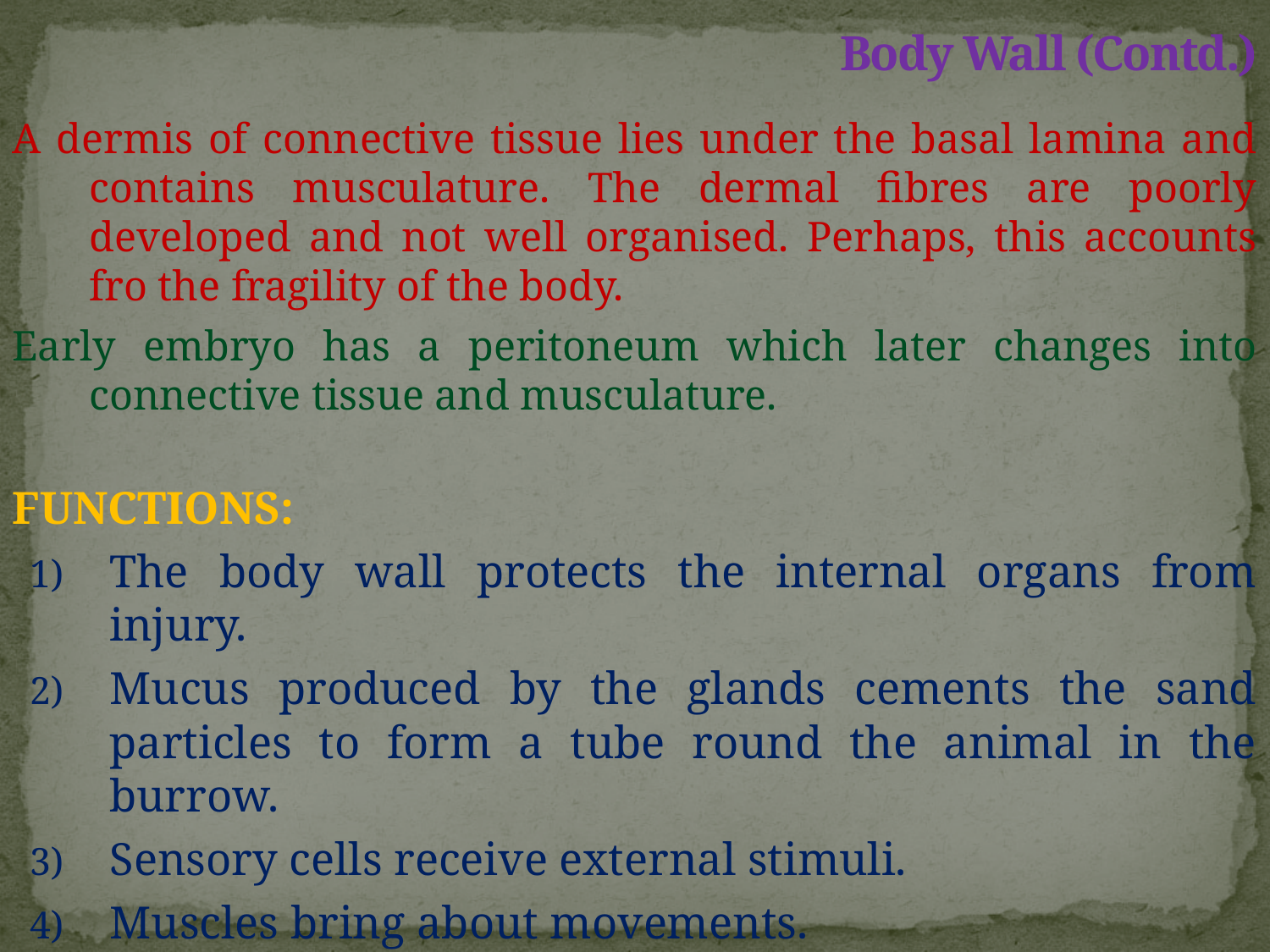

# Body Wall (Contd.)
A dermis of connective tissue lies under the basal lamina and contains musculature. The dermal fibres are poorly developed and not well organised. Perhaps, this accounts fro the fragility of the body.
Early embryo has a peritoneum which later changes into connective tissue and musculature.

FUNCTIONS:
The body wall protects the internal organs from injury.
Mucus produced by the glands cements the sand particles to form a tube round the animal in the burrow.
Sensory cells receive external stimuli.
Muscles bring about movements.